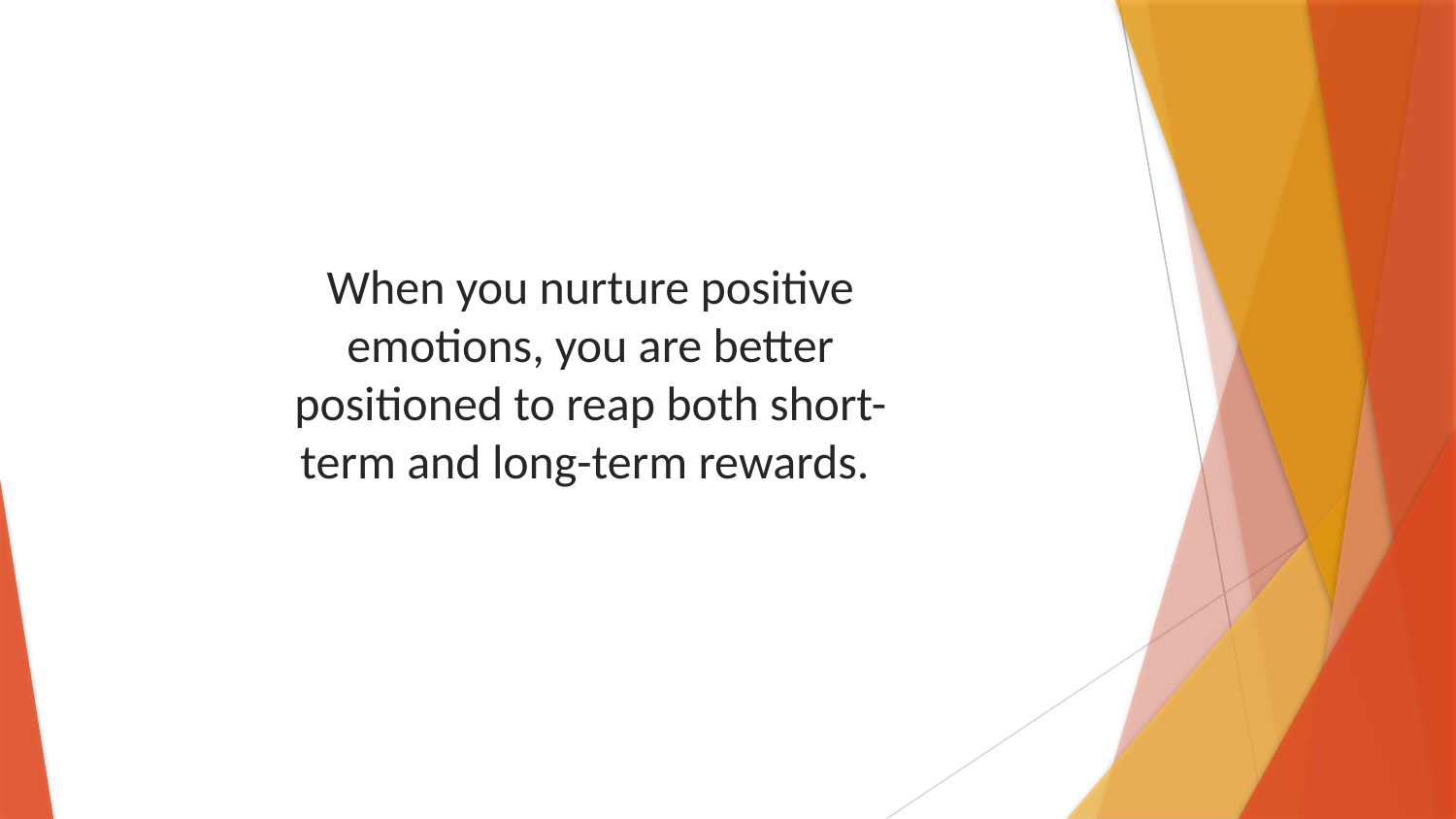

When you nurture positive emotions, you are better positioned to reap both short-term and long-term rewards.